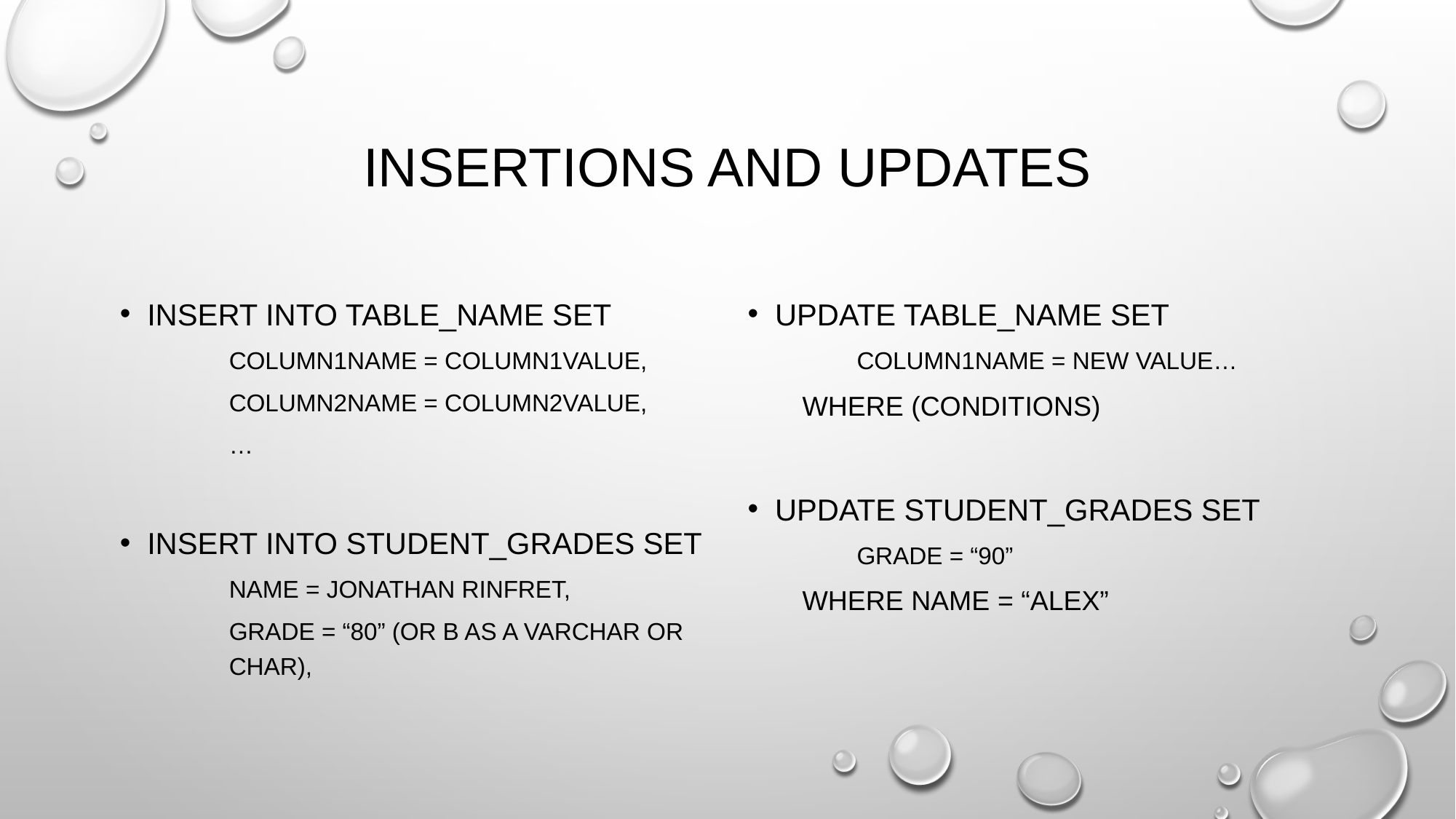

# Insertions and updates
Insert into table_name set
Column1name = column1value,
Column2name = column2value,
…

Insert into student_grades set
Name = jonathan Rinfret,
Grade = “80” (or B as a varchar or char),
UPDATE TABLE_NAME SET
COLUMN1NAME = NEW VALUE…
WHERE (CONDITIONS)

Update Student_grades set
Grade = “90”
Where name = “Alex”